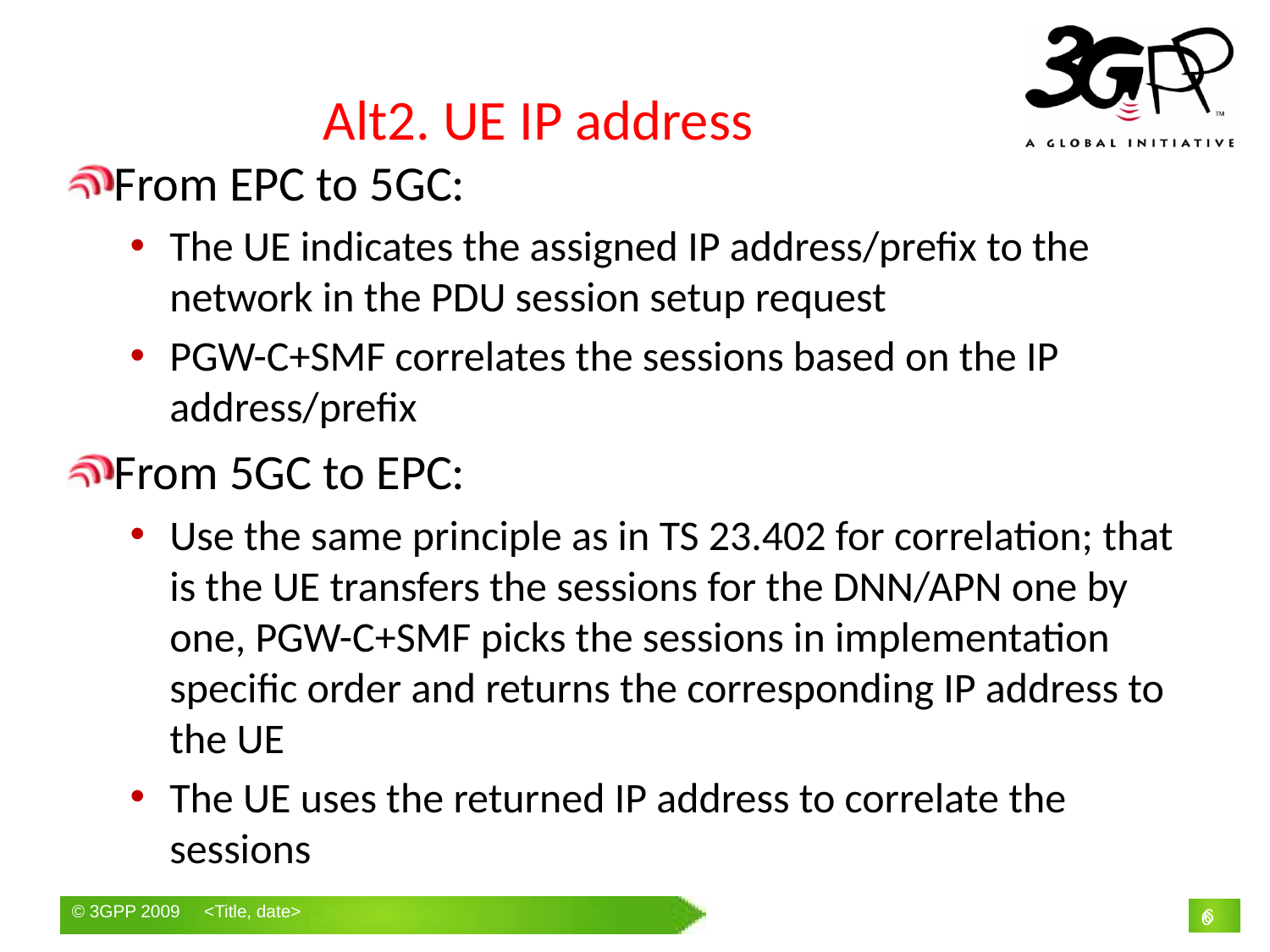

# Alt2. UE IP address
From EPC to 5GC:
The UE indicates the assigned IP address/prefix to the network in the PDU session setup request
PGW-C+SMF correlates the sessions based on the IP address/prefix
From 5GC to EPC:
Use the same principle as in TS 23.402 for correlation; that is the UE transfers the sessions for the DNN/APN one by one, PGW-C+SMF picks the sessions in implementation specific order and returns the corresponding IP address to the UE
The UE uses the returned IP address to correlate the sessions

6